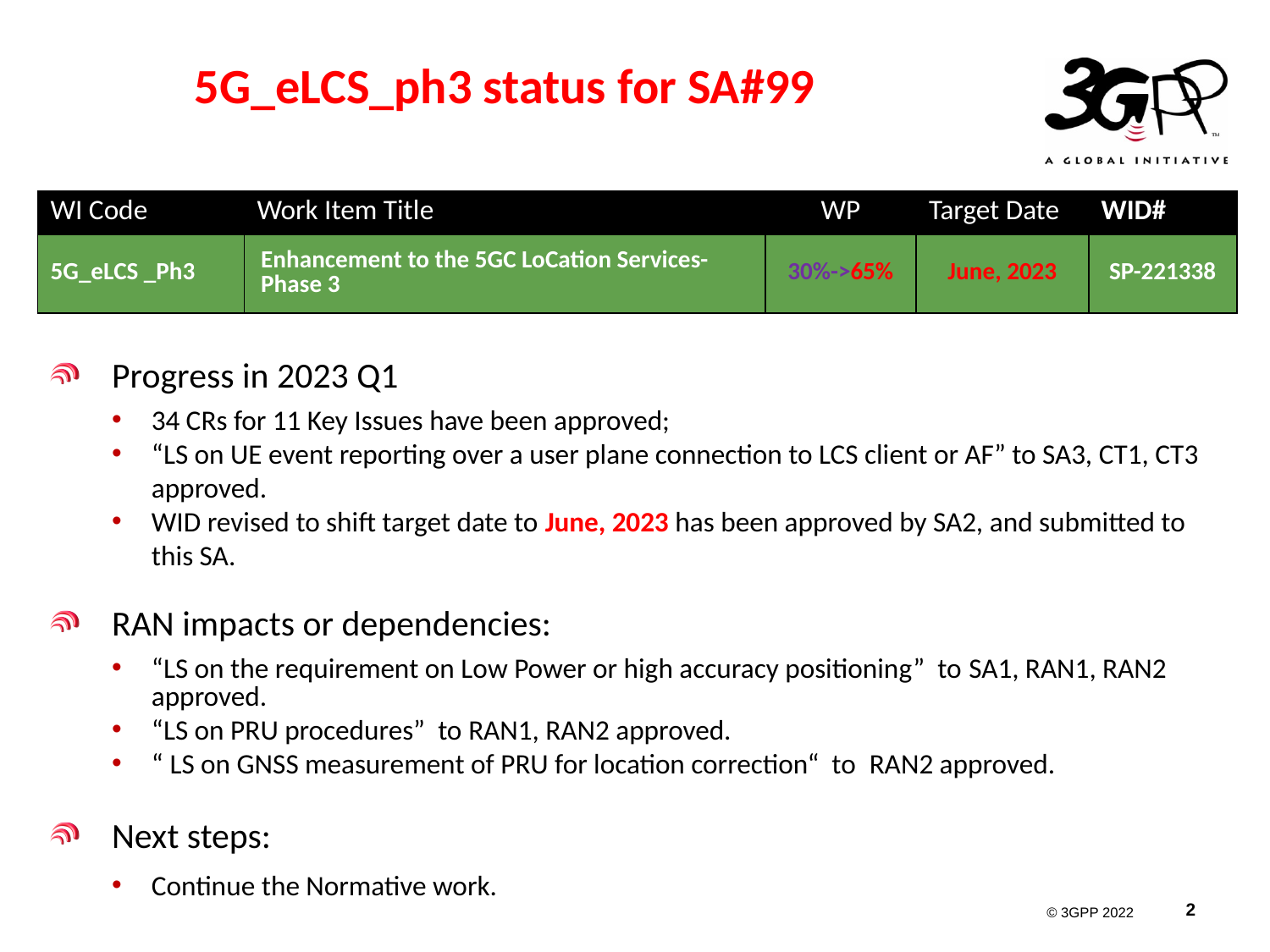

# 5G_eLCS_ph3 status for SA#99
| WI Code | Work Item Title | WP | Target Date | WID# |
| --- | --- | --- | --- | --- |
| 5G\_eLCS \_Ph3 | Enhancement to the 5GC LoCation Services-Phase 3 | 30%->65% | June, 2023 | SP-221338 |
Progress in 2023 Q1
34 CRs for 11 Key Issues have been approved;
“LS on UE event reporting over a user plane connection to LCS client or AF” to SA3, CT1, CT3 approved.
WID revised to shift target date to June, 2023 has been approved by SA2, and submitted to this SA.

RAN impacts or dependencies:
“LS on the requirement on Low Power or high accuracy positioning”  to SA1, RAN1, RAN2 approved.
“LS on PRU procedures”  to RAN1, RAN2 approved.
“ LS on GNSS measurement of PRU for location correction“  to  RAN2 approved.

Next steps:
Continue the Normative work.